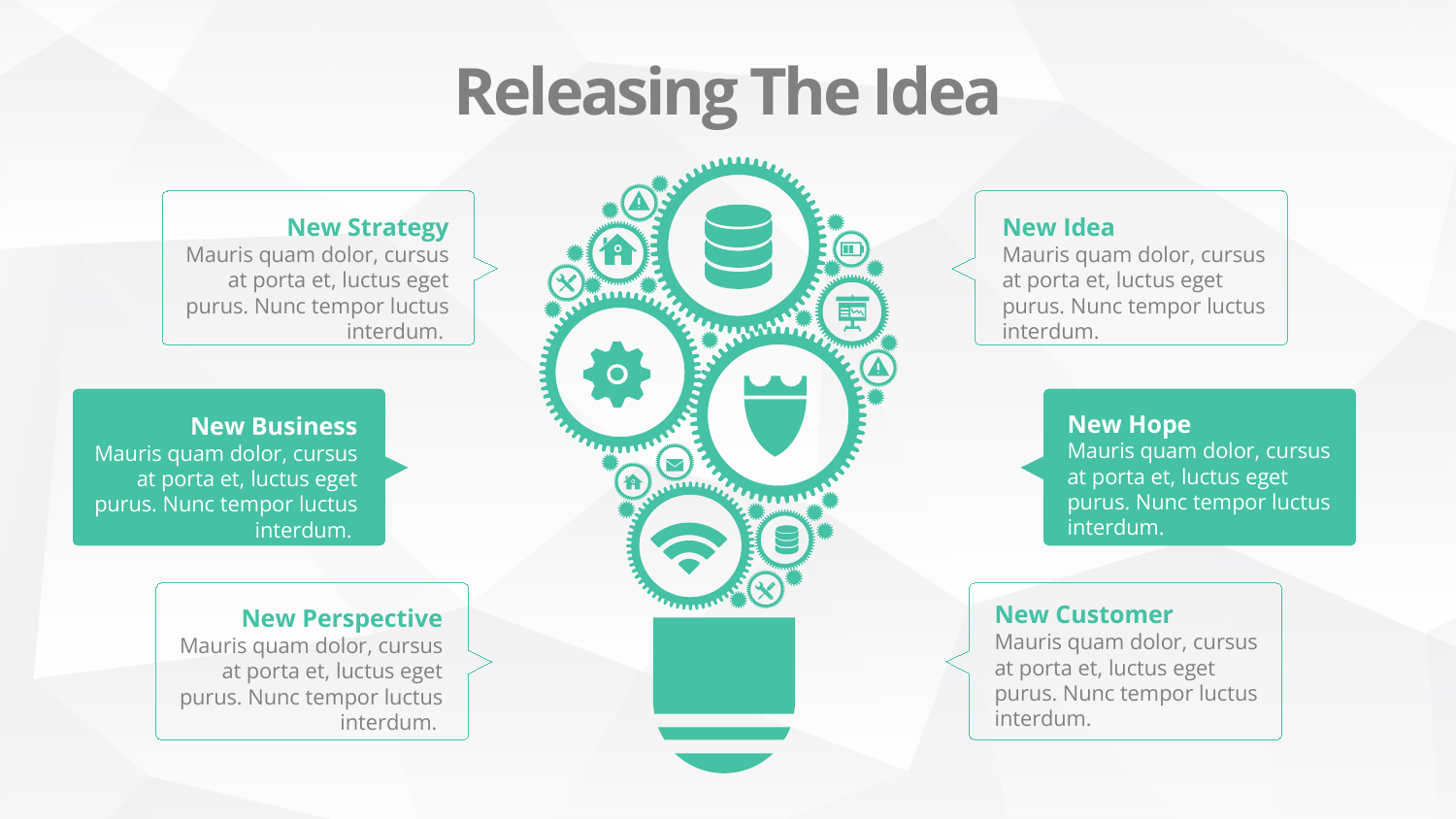

Releasing The Idea

New Strategy
Mauris quam dolor, cursus at porta et, luctus eget purus. Nunc tempor luctus interdum.
New Idea
Mauris quam dolor, cursus at porta et, luctus eget purus. Nunc tempor luctus interdum.

New Hope
Mauris quam dolor, cursus at porta et, luctus eget purus. Nunc tempor luctus interdum.
New Business
Mauris quam dolor, cursus at porta et, luctus eget purus. Nunc tempor luctus interdum.

New Customer
Mauris quam dolor, cursus at porta et, luctus eget purus. Nunc tempor luctus interdum.

New Perspective
Mauris quam dolor, cursus at porta et, luctus eget purus. Nunc tempor luctus interdum.